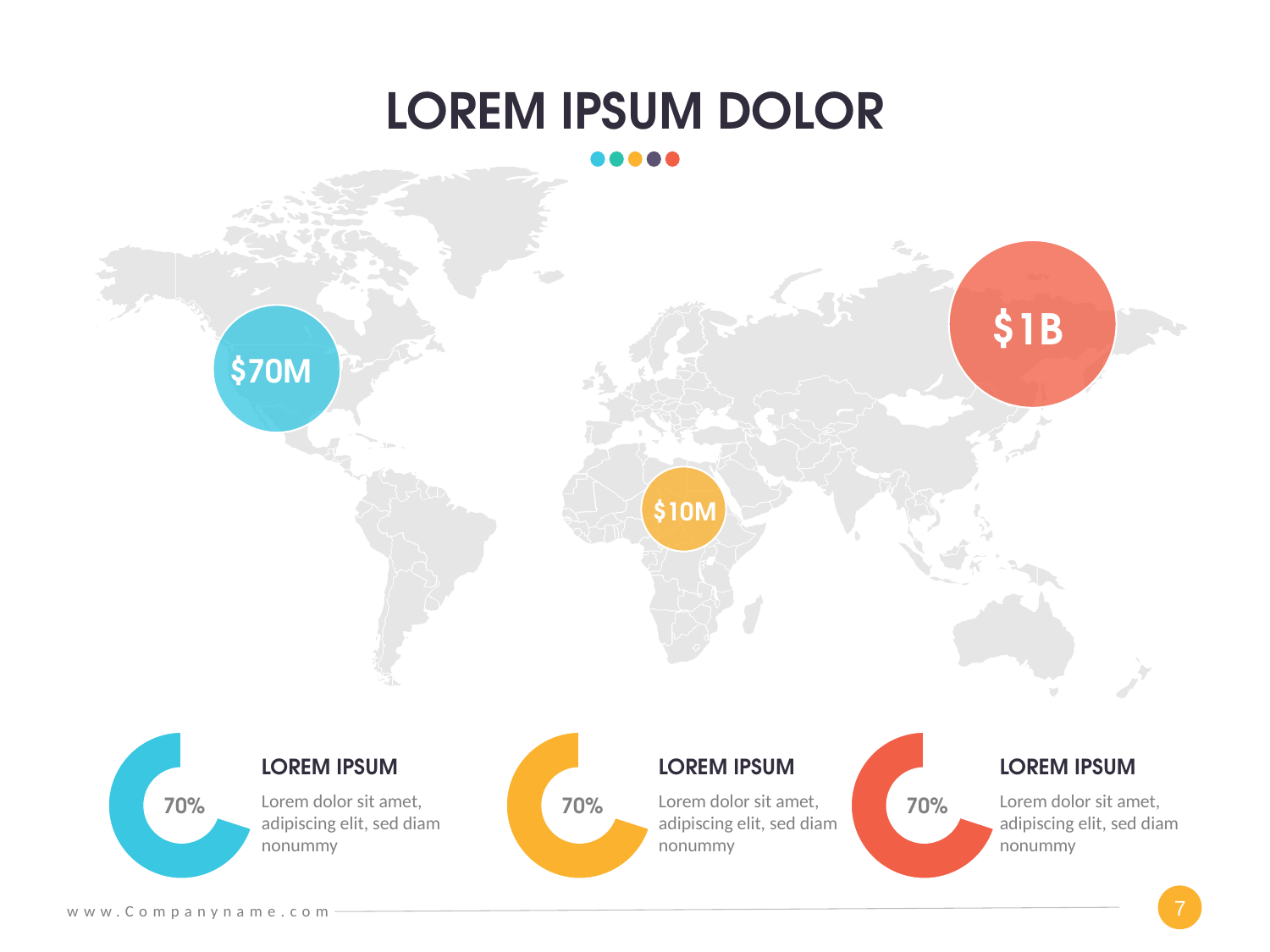

# LOREM IPSUM DOLOR

$1B

$70M

$10M

### Chart

| Category | Sales |
|---|---|
| 1st Qtr | 30.0 |
| 2nd Qtr | 70.0 |

### Chart

| Category | Sales |
|---|---|
| 1st Qtr | 30.0 |
| 2nd Qtr | 70.0 |

### Chart

| Category | Sales |
|---|---|
| 1st Qtr | 30.0 |
| 2nd Qtr | 70.0 |
LOREM IPSUM
LOREM IPSUM
LOREM IPSUM
Lorem dolor sit amet, adipiscing elit, sed diam nonummy
Lorem dolor sit amet, adipiscing elit, sed diam nonummy
Lorem dolor sit amet, adipiscing elit, sed diam nonummy
70%
70%
70%